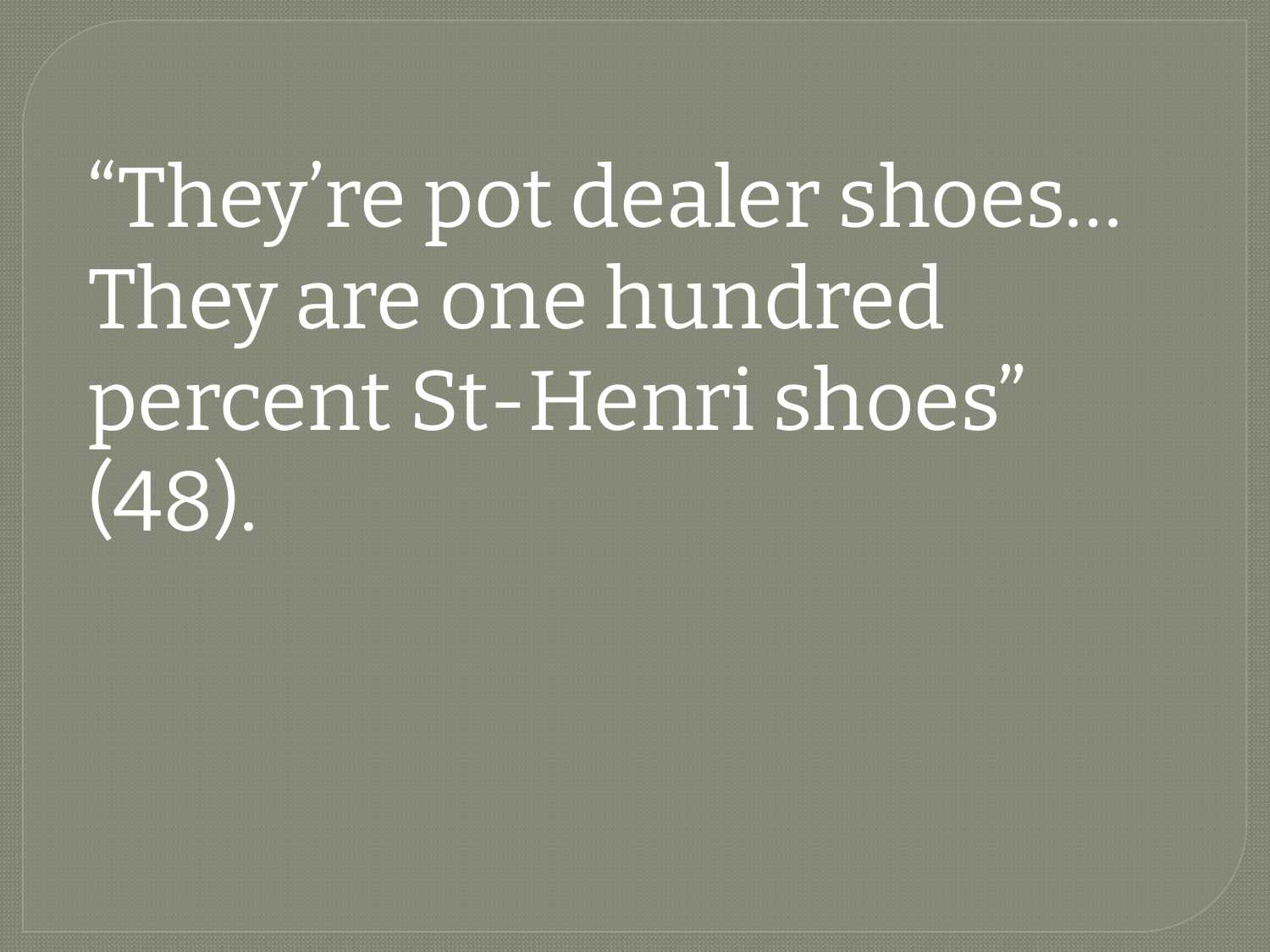

“They’re pot dealer shoes… They are one hundred percent St-Henri shoes” (48).